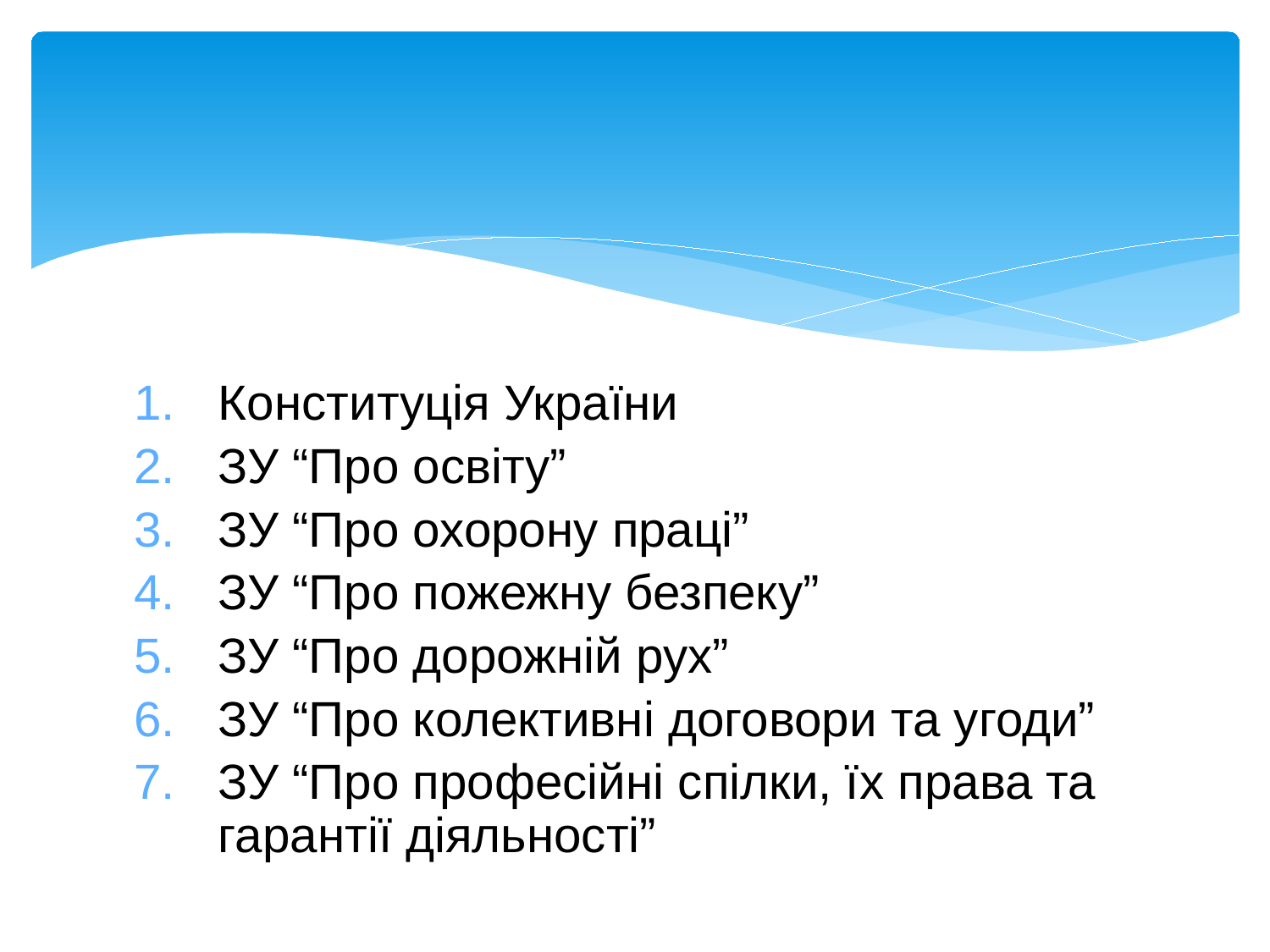

#
Конституція України
ЗУ “Про освіту”
ЗУ “Про охорону праці”
ЗУ “Про пожежну безпеку”
ЗУ “Про дорожній рух”
ЗУ “Про колективні договори та угоди”
ЗУ “Про професійні спілки, їх права та гарантії діяльності”